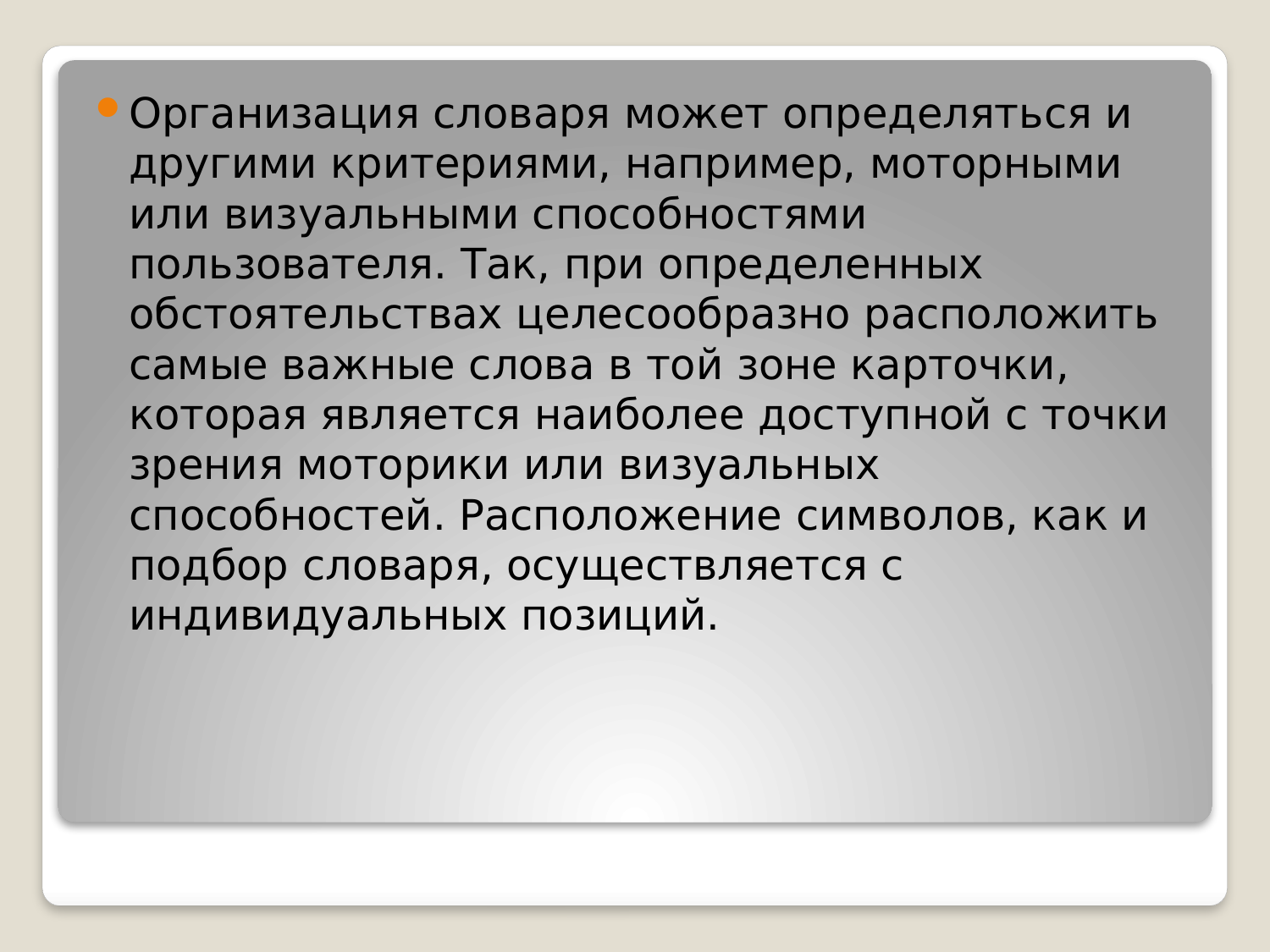

Организация словаря может определяться и другими критериями, например, моторными или визуальными способностями пользователя. Так, при определенных обстоятельствах целесообразно расположить самые важные слова в той зоне карточки, которая является наиболее доступной с точки зрения моторики или визуальных способностей. Расположение символов, как и подбор словаря, осуществляется с индивидуальных позиций.

#